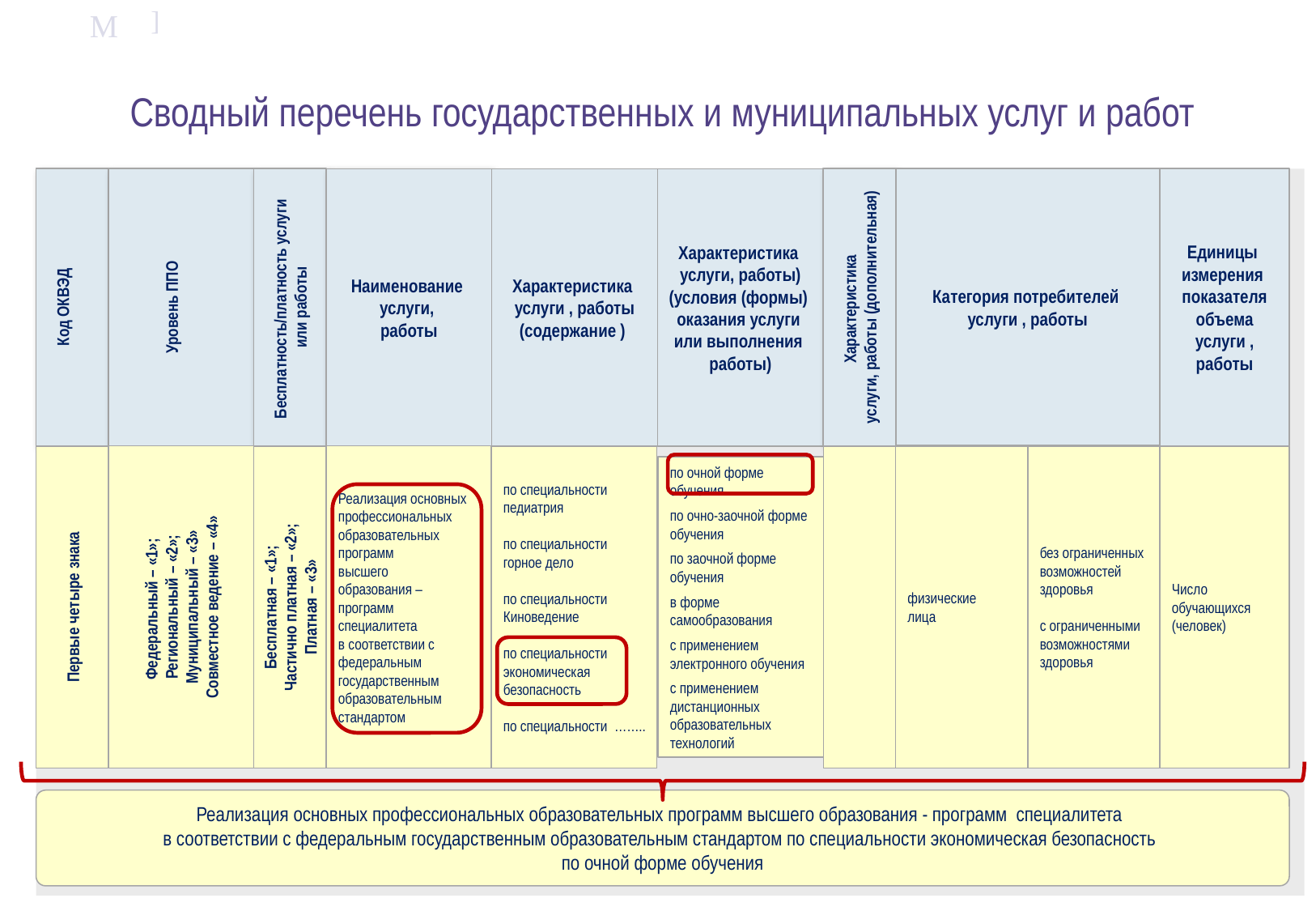

Сводный перечень государственных и муниципальных услуг и работ

Категория потребителей
услуги , работы
Уровень ППО

Единицы
измерения
показателя
 объема
услуги ,
работы
Бесплатность/платность услуги
или работы
Характеристика
услуги, работы (дополнительная)
Код ОКВЭД

Наименование
услуги,
работы
Характеристика
услуги , работы
(содержание )
Характеристика
услуги, работы)
(условия (формы)
оказания услуги
или выполнения
работы)
Реализация основных
профессиональных
образовательных
программ
высшего
образования –
программ
специалитета
в соответствии с
федеральным
государственным
образовательным
стандартом
Федеральный – «1»;
Региональный – «2»;
Муниципальный – «3»
Совместное ведение – «4»
Бесплатная – «1»;
Частично платная – «2»;
Платная – «3»
по специальности
педиатрия

по специальности
горное дело

по специальности
Киноведение

по специальности
экономическая
безопасность

по специальности  ……..

физические
лица
без ограниченных
возможностей
здоровья

с ограниченными
возможностями
здоровья
Первые четыре знака
Число
обучающихся
(человек)

по очной форме обучения
по очно-заочной форме обучения
по заочной форме обучения
в форме самообразования
с применением электронного обучения
с применением дистанционных образовательных технологий

Реализация основных профессиональных образовательных программ высшего образования - программ  специалитета
в соответствии с федеральным государственным образовательным стандартом по специальности экономическая безопасность
по очной форме обучения